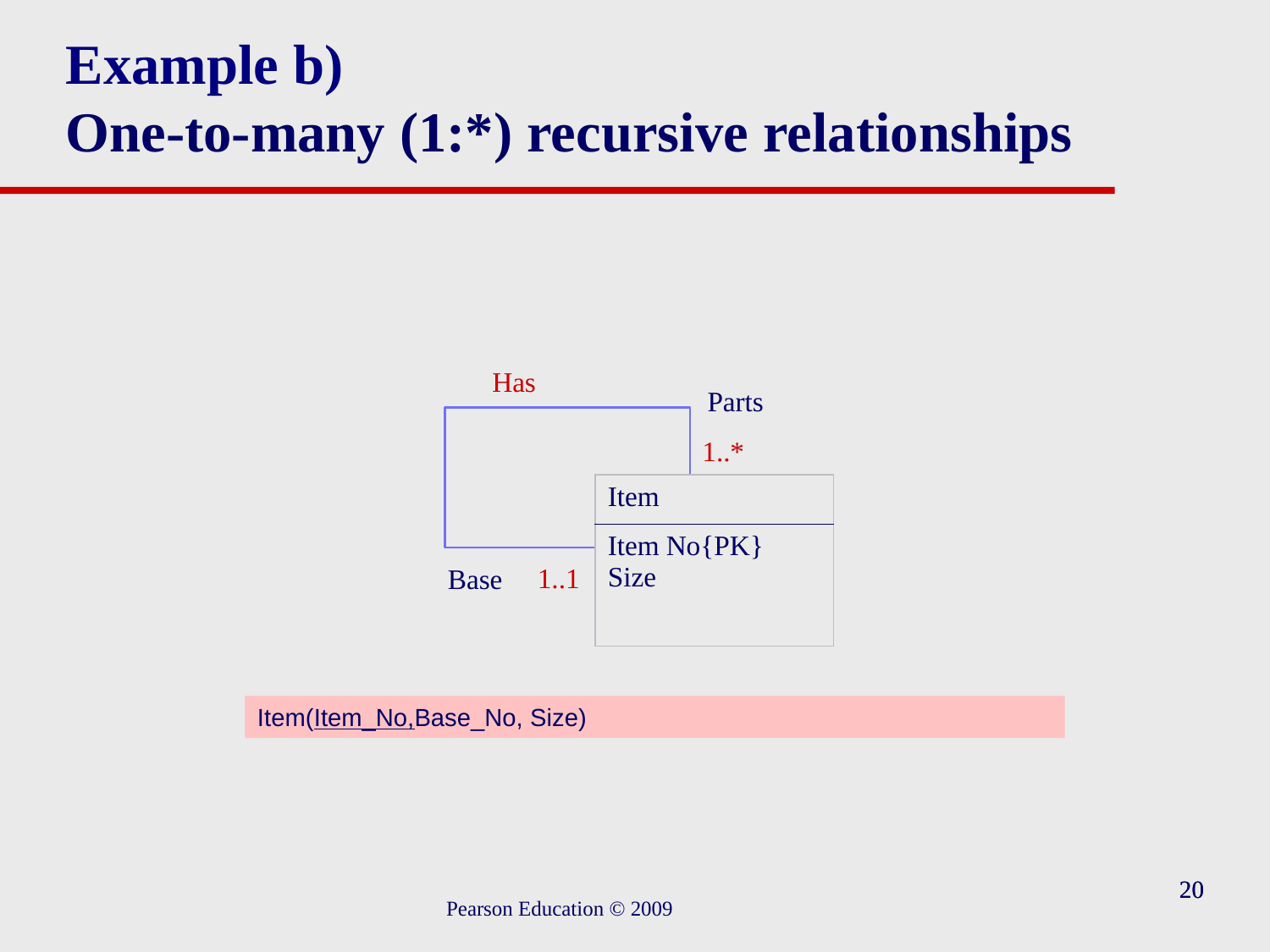

Example b)
One-to-many (1:*) recursive relationships
Has
Parts

1..*
| Item |
| --- |
| Item No{PK} Size |
Base
1..1
Item(Item_No,Base_No, Size)
20
20
Pearson Education © 2009